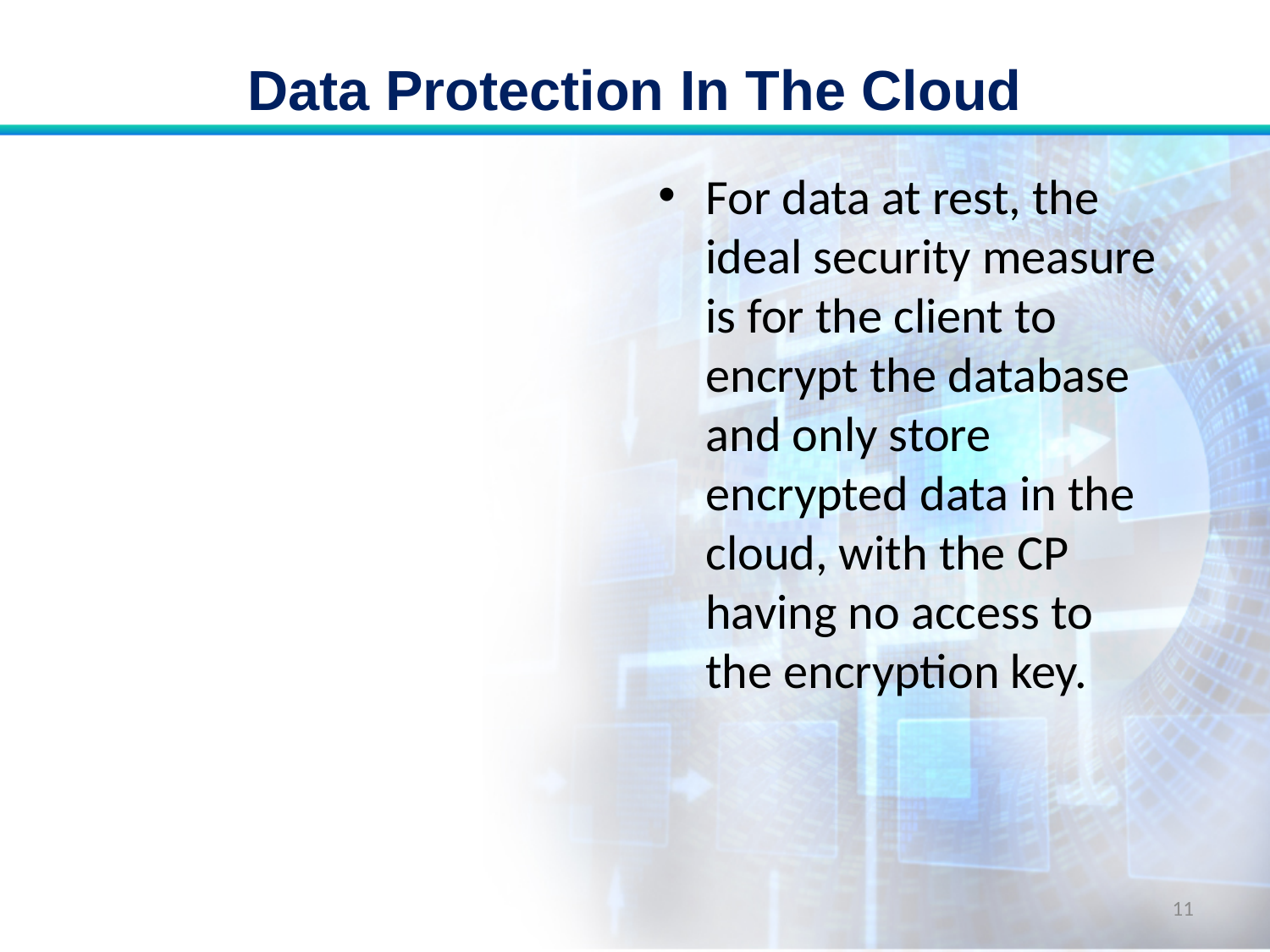

# Data Protection In The Cloud
For data at rest, the ideal security measure is for the client to encrypt the database and only store encrypted data in the cloud, with the CP having no access to the encryption key.
11